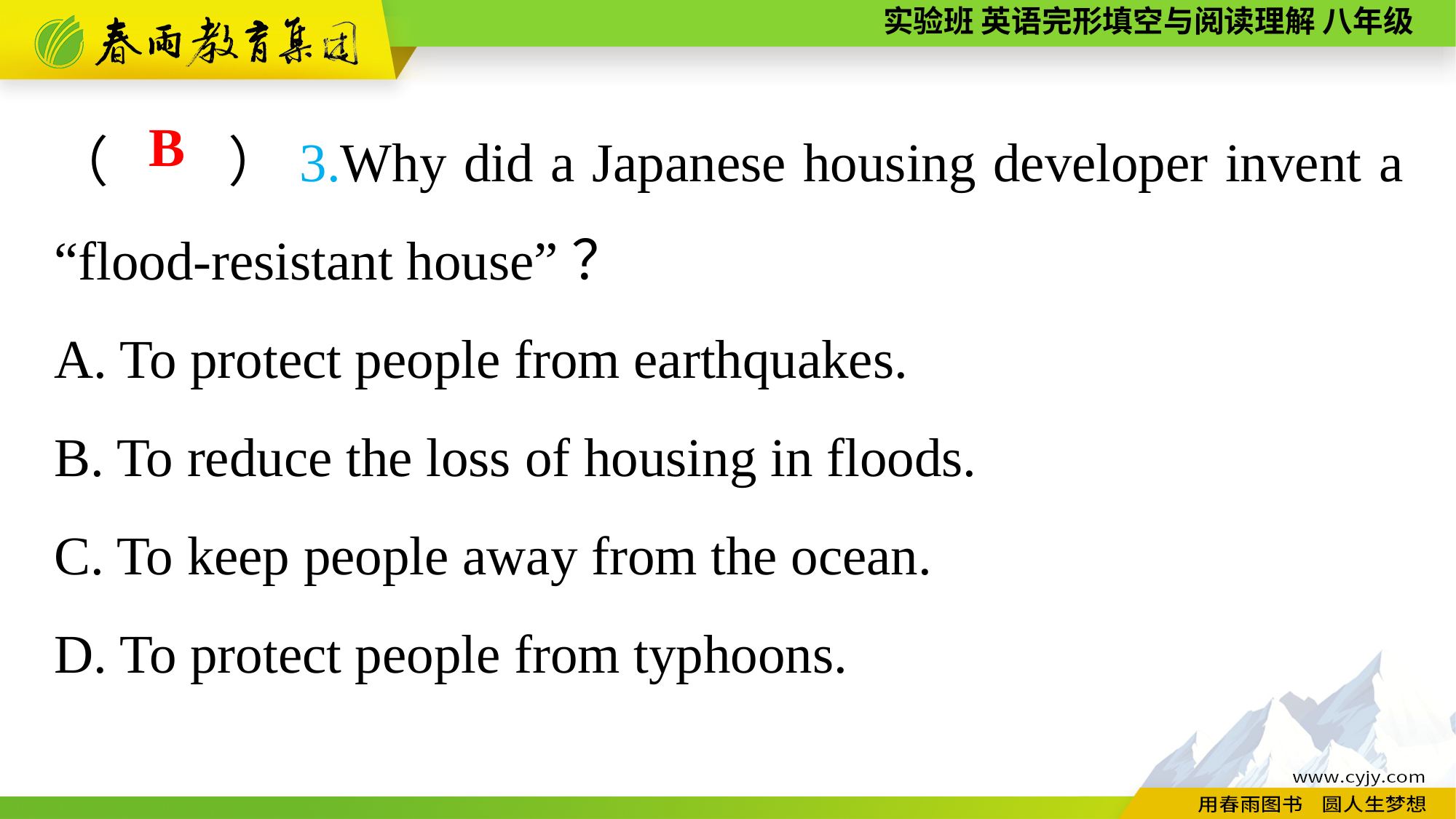

（　　）3.Why did a Japanese housing developer invent a “flood-resistant house”？
A. To protect people from earthquakes.
B. To reduce the loss of housing in floods.
C. To keep people away from the ocean.
D. To protect people from typhoons.
B